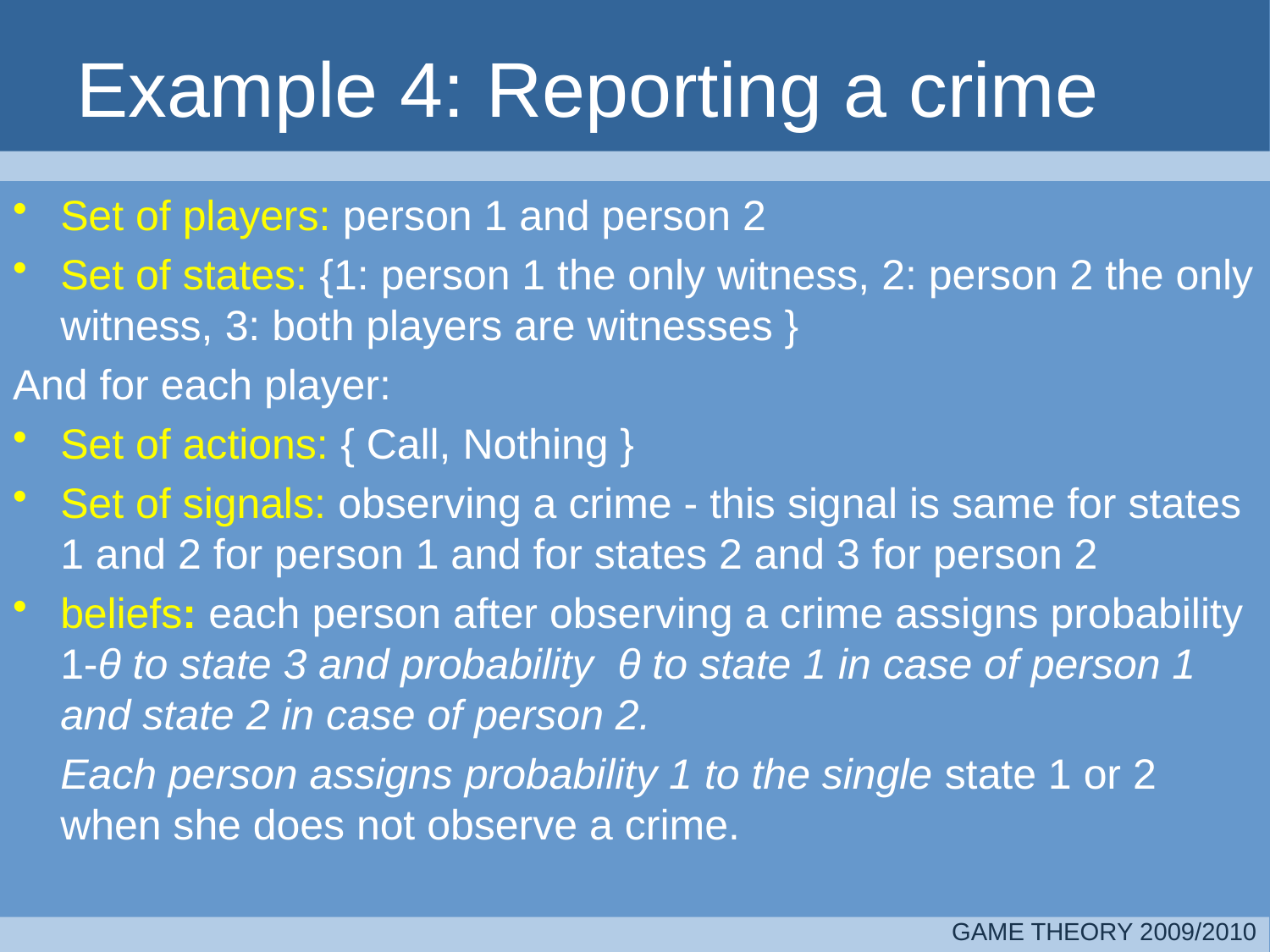

# Example 4: Reporting a crime
Set of players: person 1 and person 2
Set of states: {1: person 1 the only witness, 2: person 2 the only witness, 3: both players are witnesses }
And for each player:
Set of actions: { Call, Nothing }
Set of signals: observing a crime - this signal is same for states 1 and 2 for person 1 and for states 2 and 3 for person 2
beliefs: each person after observing a crime assigns probability 1-θ to state 3 and probability  θ to state 1 in case of person 1 and state 2 in case of person 2.
	Each person assigns probability 1 to the single state 1 or 2 when she does not observe a crime.
GAME THEORY 2009/2010